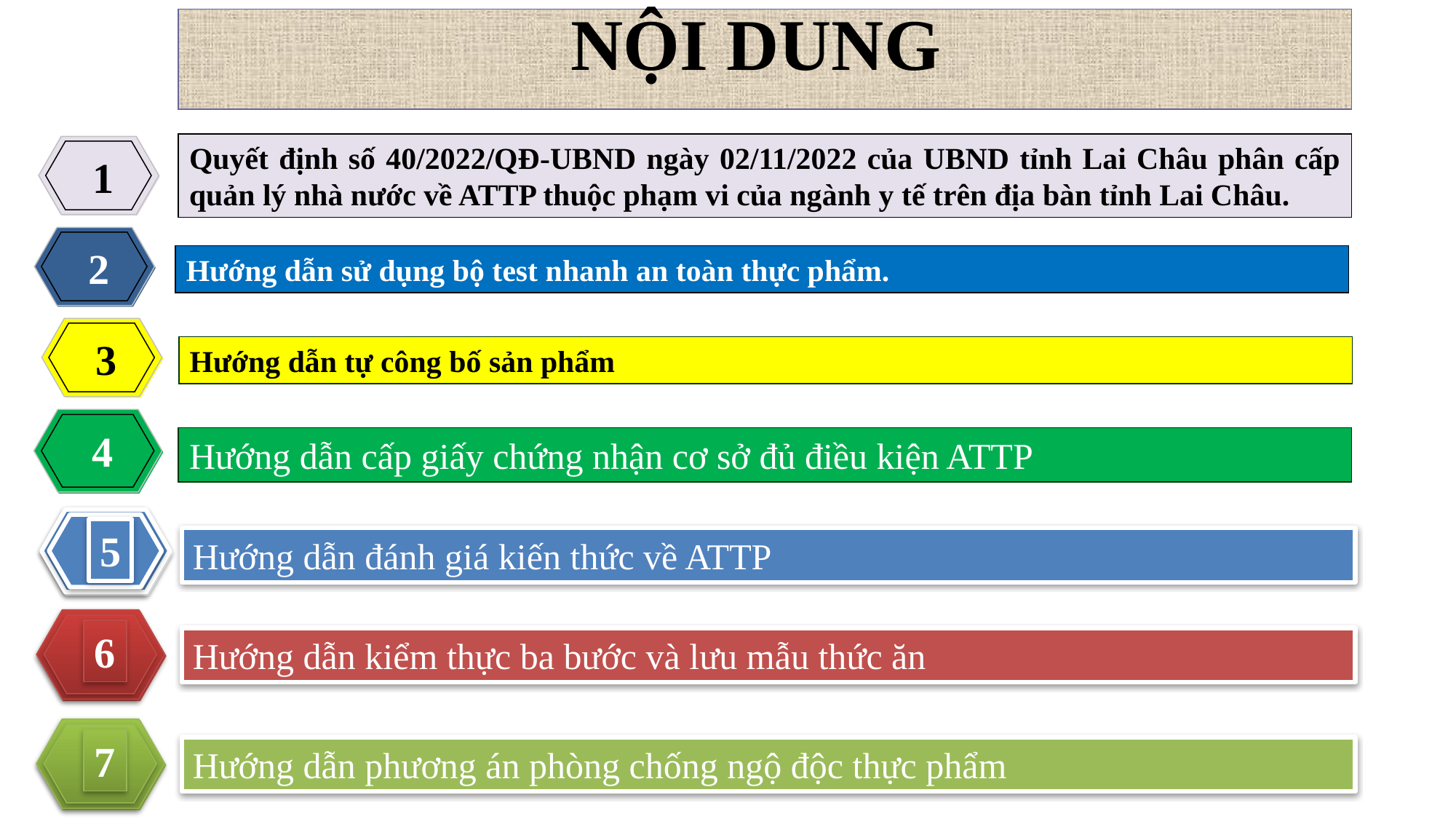

NỘI DUNG
Quyết định số 40/2022/QĐ-UBND ngày 02/11/2022 của UBND tỉnh Lai Châu phân cấp quản lý nhà nước về ATTP thuộc phạm vi của ngành y tế trên địa bàn tỉnh Lai Châu.

1

2
Hướng dẫn sử dụng bộ test nhanh an toàn thực phẩm.

3
Hướng dẫn tự công bố sản phẩm

4
Hướng dẫn cấp giấy chứng nhận cơ sở đủ điều kiện ATTP

5
Hướng dẫn đánh giá kiến thức về ATTP

6
Hướng dẫn kiểm thực ba bước và lưu mẫu thức ăn

7
Hướng dẫn phương án phòng chống ngộ độc thực phẩm